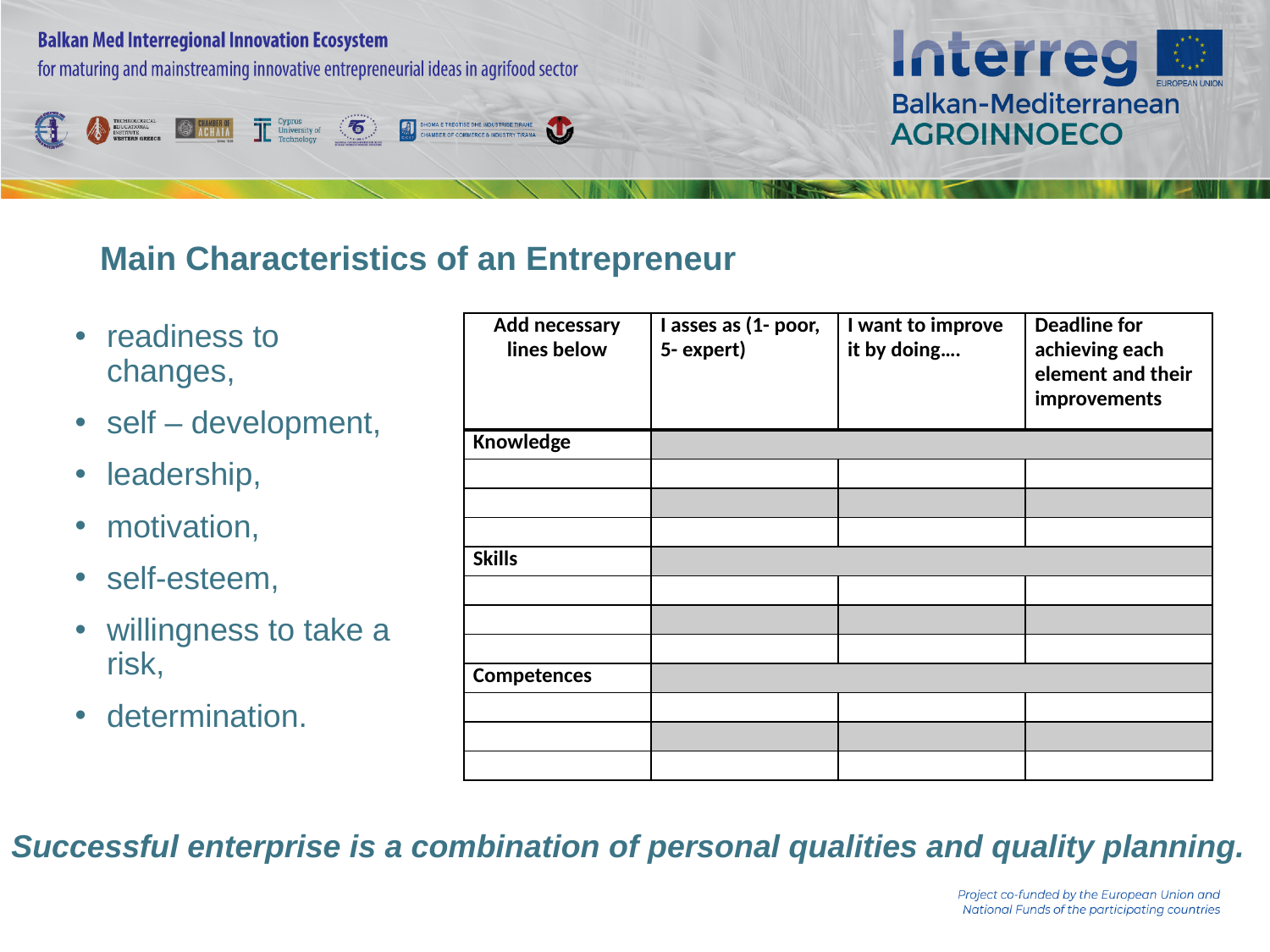

# Main Characteristics of an Entrepreneur
| Add necessary lines below | I asses as (1- poor, 5- expert) | I want to improve it by doing…. | Deadline for achieving each element and their improvements |
| --- | --- | --- | --- |
| Knowledge |  |  |  |
|  |  |  |  |
|  |  |  |  |
|  |  |  |  |
| Skills |  |  |  |
|  |  |  |  |
|  |  |  |  |
|  |  |  |  |
| Competences |  |  |  |
|  |  |  |  |
|  |  |  |  |
|  |  |  |  |
readiness to changes,
self – development,
leadership,
motivation,
self-esteem,
willingness to take a risk,
determination.

Successful enterprise is a combination of personal qualities and quality planning.